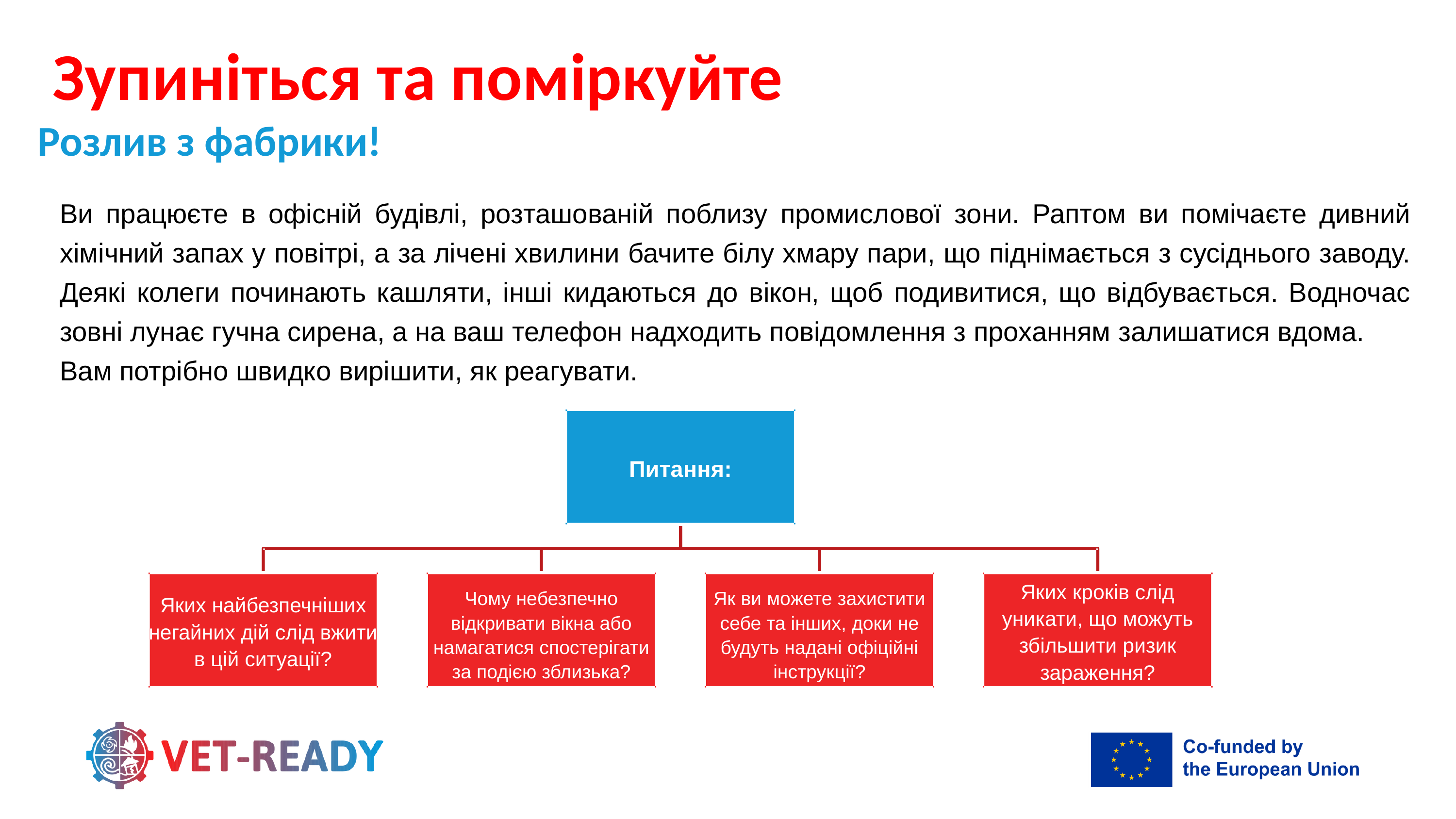

Зупиніться та поміркуйте

Розлив з фабрики!
Ви працюєте в офісній будівлі, розташованій поблизу промислової зони. Раптом ви помічаєте дивний хімічний запах у повітрі, а за лічені хвилини бачите білу хмару пари, що піднімається з сусіднього заводу. Деякі колеги починають кашляти, інші кидаються до вікон, щоб подивитися, що відбувається. Водночас зовні лунає гучна сирена, а на ваш телефон надходить повідомлення з проханням залишатися вдома.
Вам потрібно швидко вирішити, як реагувати.

Питання:

Яких найбезпечніших негайних дій слід вжити в цій ситуації?

Чому небезпечно відкривати вікна або намагатися спостерігати за подією зблизька?

Як ви можете захистити себе та інших, доки не будуть надані офіційні інструкції?

Яких кроків слід уникати, що можуть збільшити ризик зараження?